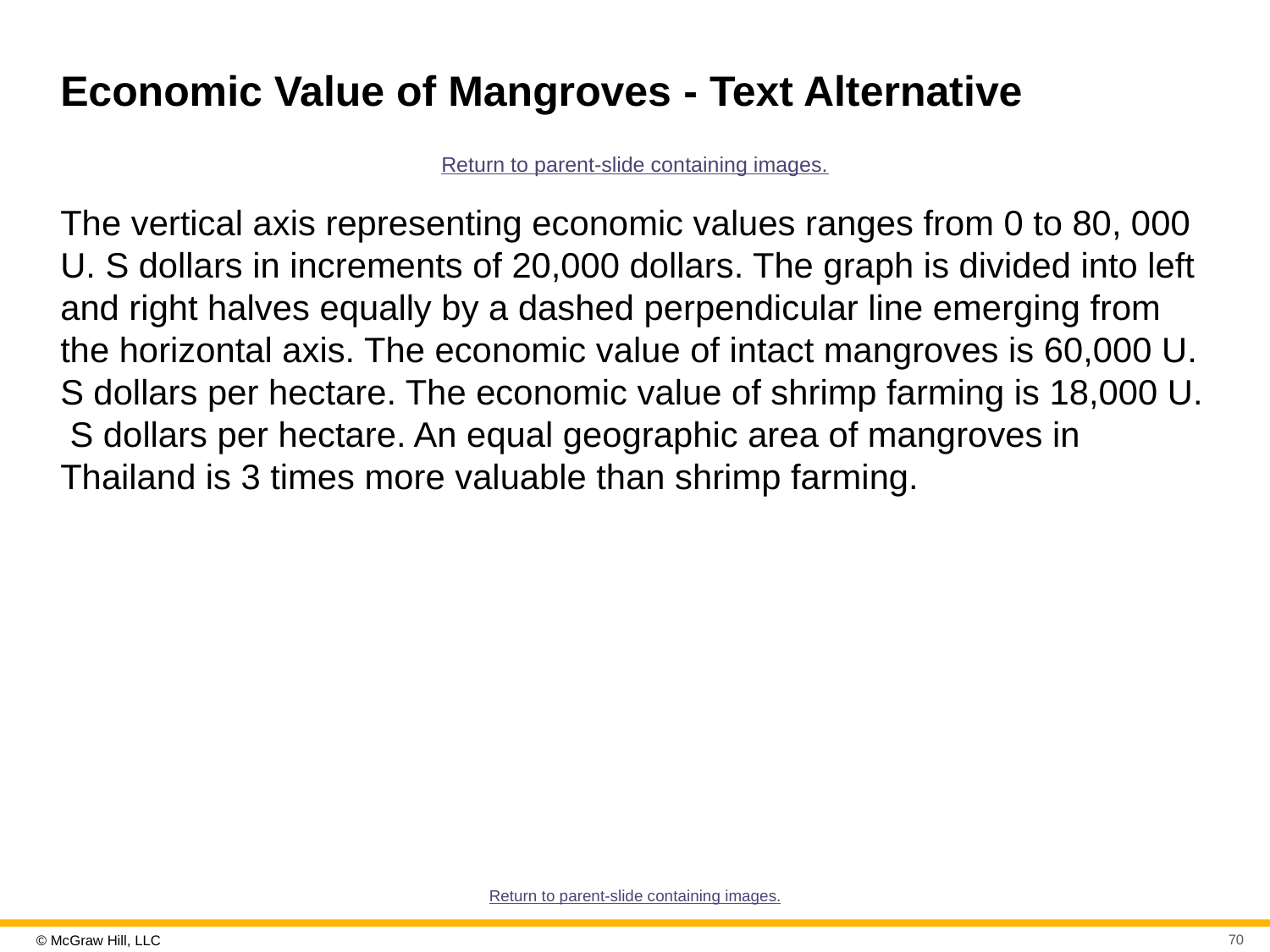

# Economic Value of Mangroves - Text Alternative
Return to parent-slide containing images.
The vertical axis representing economic values ranges from 0 to 80, 000 U. S dollars in increments of 20,000 dollars. The graph is divided into left and right halves equally by a dashed perpendicular line emerging from the horizontal axis. The economic value of intact mangroves is 60,000 U. S dollars per hectare. The economic value of shrimp farming is 18,000 U.  S dollars per hectare. An equal geographic area of mangroves in Thailand is 3 times more valuable than shrimp farming.
Return to parent-slide containing images.
70